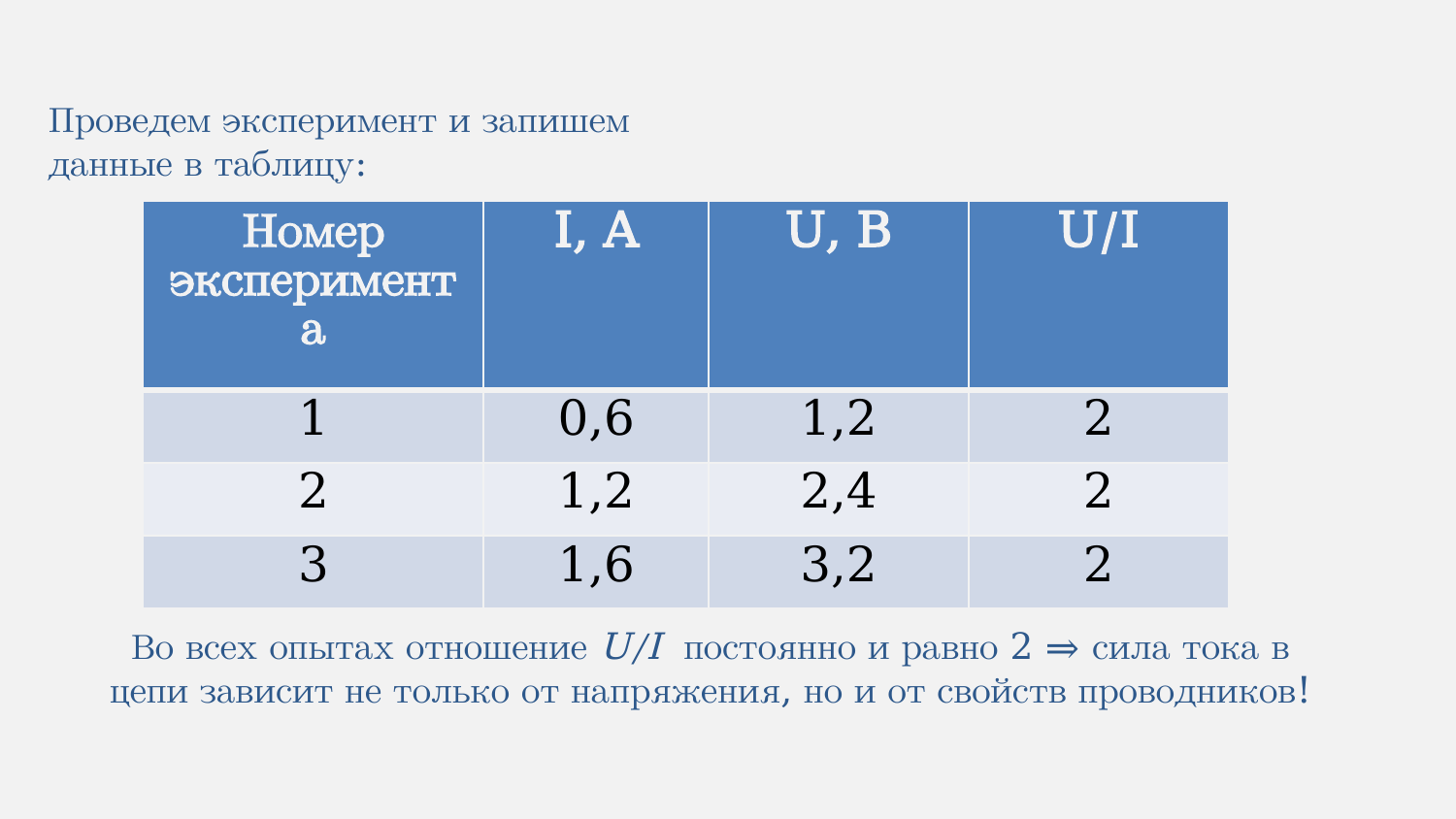

Проведем эксперимент и запишем данные в таблицу:
| Номер эксперимента | I, A | U, B | U/I |
| --- | --- | --- | --- |
| 1 | 0,6 | 1,2 | 2 |
| 2 | 1,2 | 2,4 | 2 |
| 3 | 1,6 | 3,2 | 2 |
Во всех опытах отношение U/I  постоянно и равно 2 ⇒ сила тока в цепи зависит не только от напряжения, но и от свойств проводников!